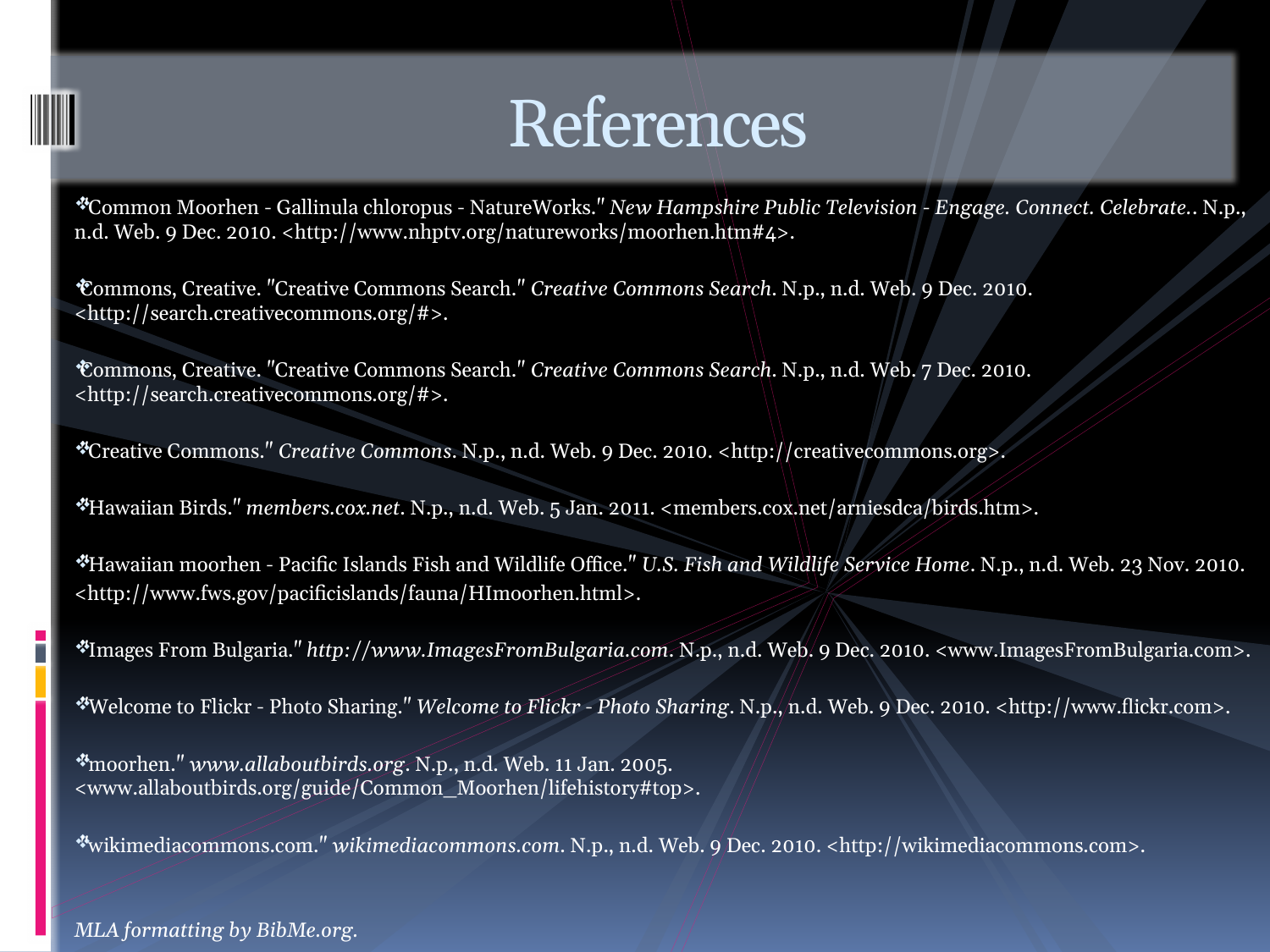

# References
"Common Moorhen - Gallinula chloropus - NatureWorks." New Hampshire Public Television - Engage. Connect. Celebrate.. N.p., n.d. Web. 9 Dec. 2010. <http://www.nhptv.org/natureworks/moorhen.htm#4>.

Commons, Creative. "Creative Commons Search." Creative Commons Search. N.p., n.d. Web. 9 Dec. 2010. <http://search.creativecommons.org/#>.

Commons, Creative. "Creative Commons Search." Creative Commons Search. N.p., n.d. Web. 7 Dec. 2010. <http://search.creativecommons.org/#>.

"Creative Commons." Creative Commons. N.p., n.d. Web. 9 Dec. 2010. <http://creativecommons.org>.

"Hawaiian Birds." members.cox.net. N.p., n.d. Web. 5 Jan. 2011. <members.cox.net/arniesdca/birds.htm>.

"Hawaiian moorhen - Pacific Islands Fish and Wildlife Office." U.S. Fish and Wildlife Service Home. N.p., n.d. Web. 23 Nov. 2010.
<http://www.fws.gov/pacificislands/fauna/HImoorhen.html>.

"Images From Bulgaria." http://www.ImagesFromBulgaria.com. N.p., n.d. Web. 9 Dec. 2010. <www.ImagesFromBulgaria.com>.

"Welcome to Flickr - Photo Sharing." Welcome to Flickr - Photo Sharing. N.p., n.d. Web. 9 Dec. 2010. <http://www.flickr.com>.

"moorhen." www.allaboutbirds.org. N.p., n.d. Web. 11 Jan. 2005. <www.allaboutbirds.org/guide/Common_Moorhen/lifehistory#top>.

"wikimediacommons.com." wikimediacommons.com. N.p., n.d. Web. 9 Dec. 2010. <http://wikimediacommons.com>.

MLA formatting by BibMe.org.